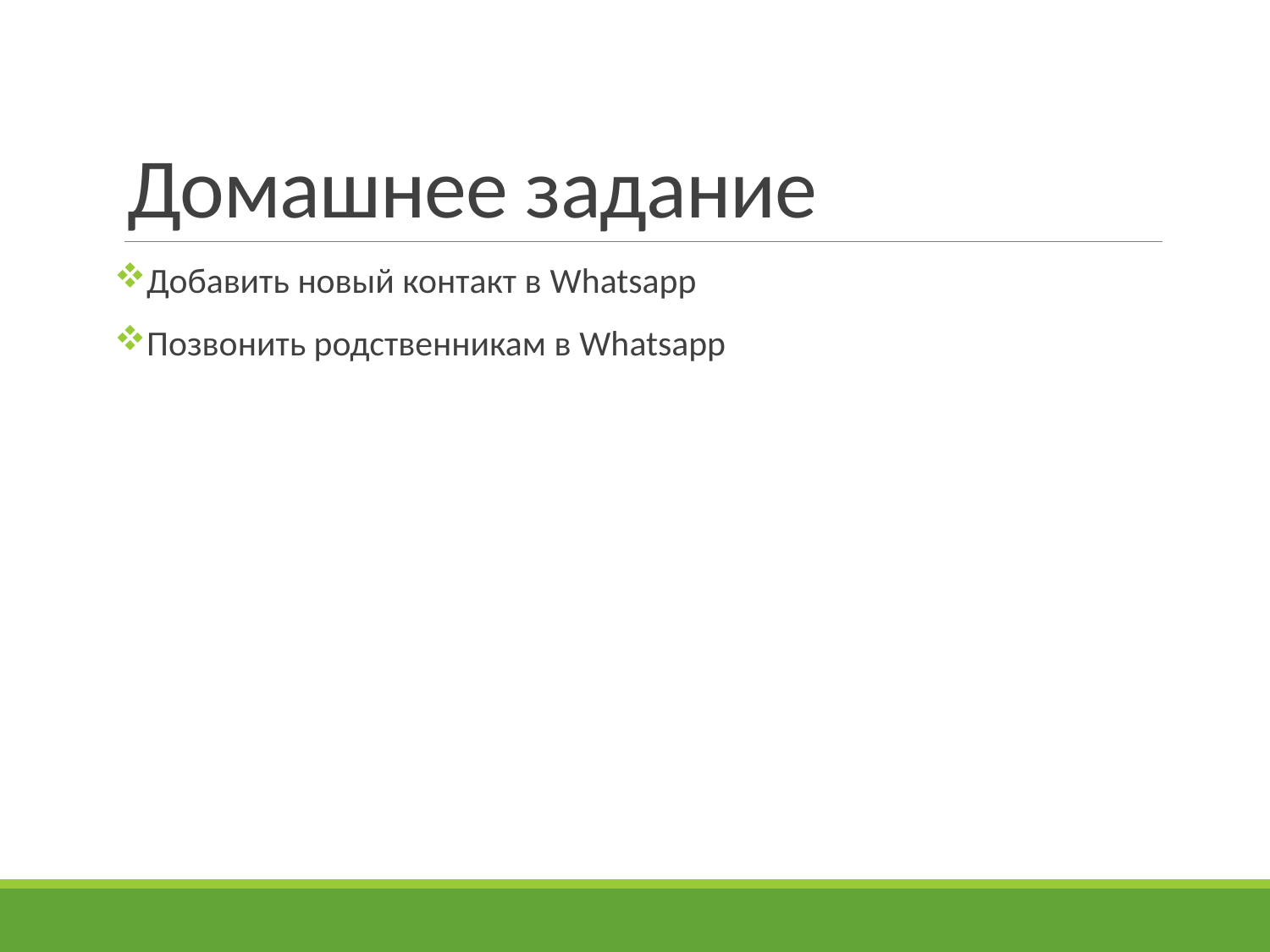

# Домашнее задание
Добавить новый контакт в Whatsapp
Позвонить родственникам в Whatsapp